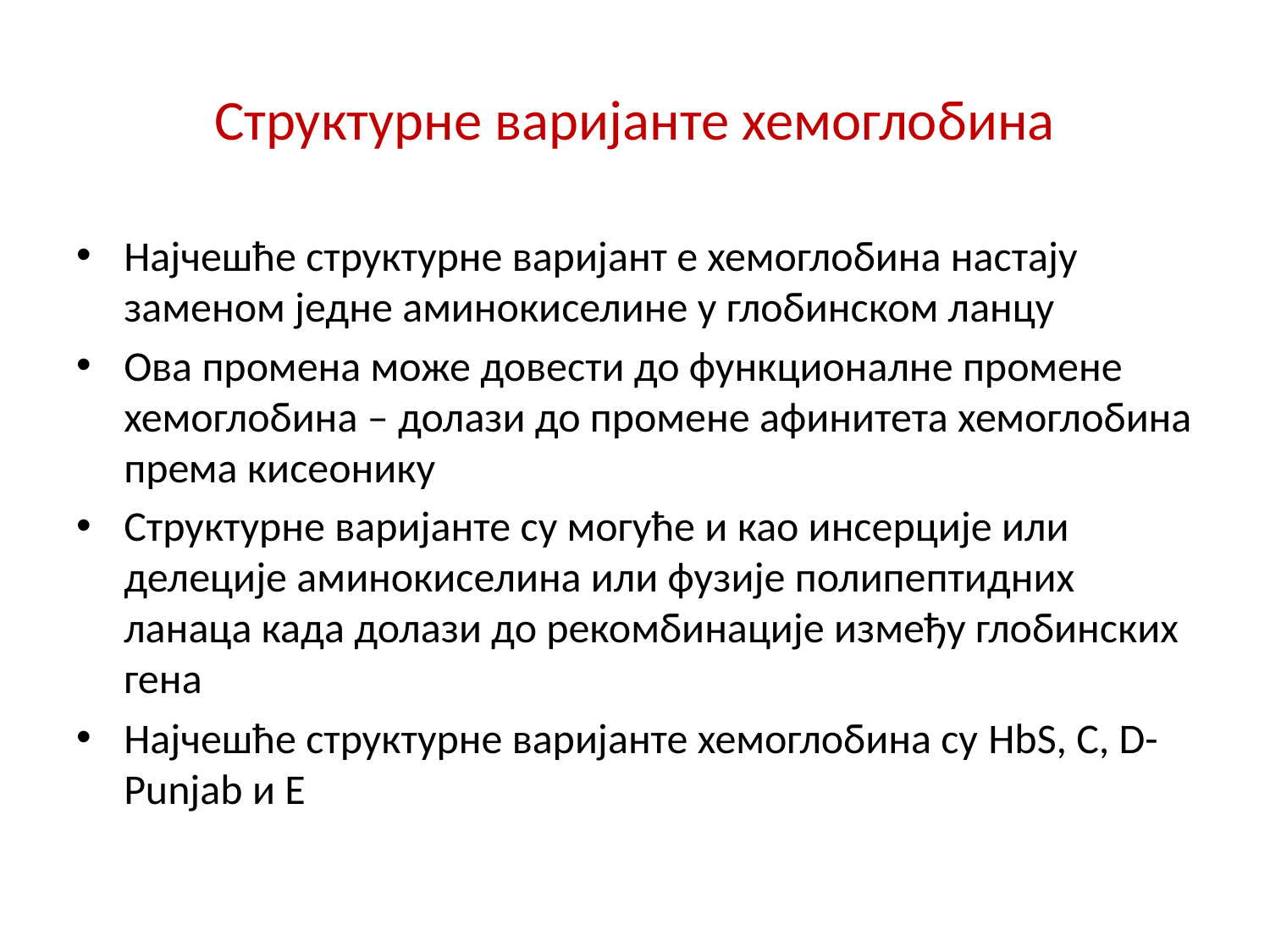

# Структурне варијанте хемоглобина
Најчешће структурне варијант е хемоглобина настају заменом једне аминокиселине у глобинском ланцу
Ова промена може довести до функционалне промене хемоглобина – долази до промене афинитета хемоглобина према кисеонику
Структурне варијанте су могуће и као инсерције или делеције аминокиселина или фузије полипептидних ланаца када долази до рекомбинације између глобинских гена
Најчешће структурне варијанте хемоглобина су HbS, C, D-Punjab и Е